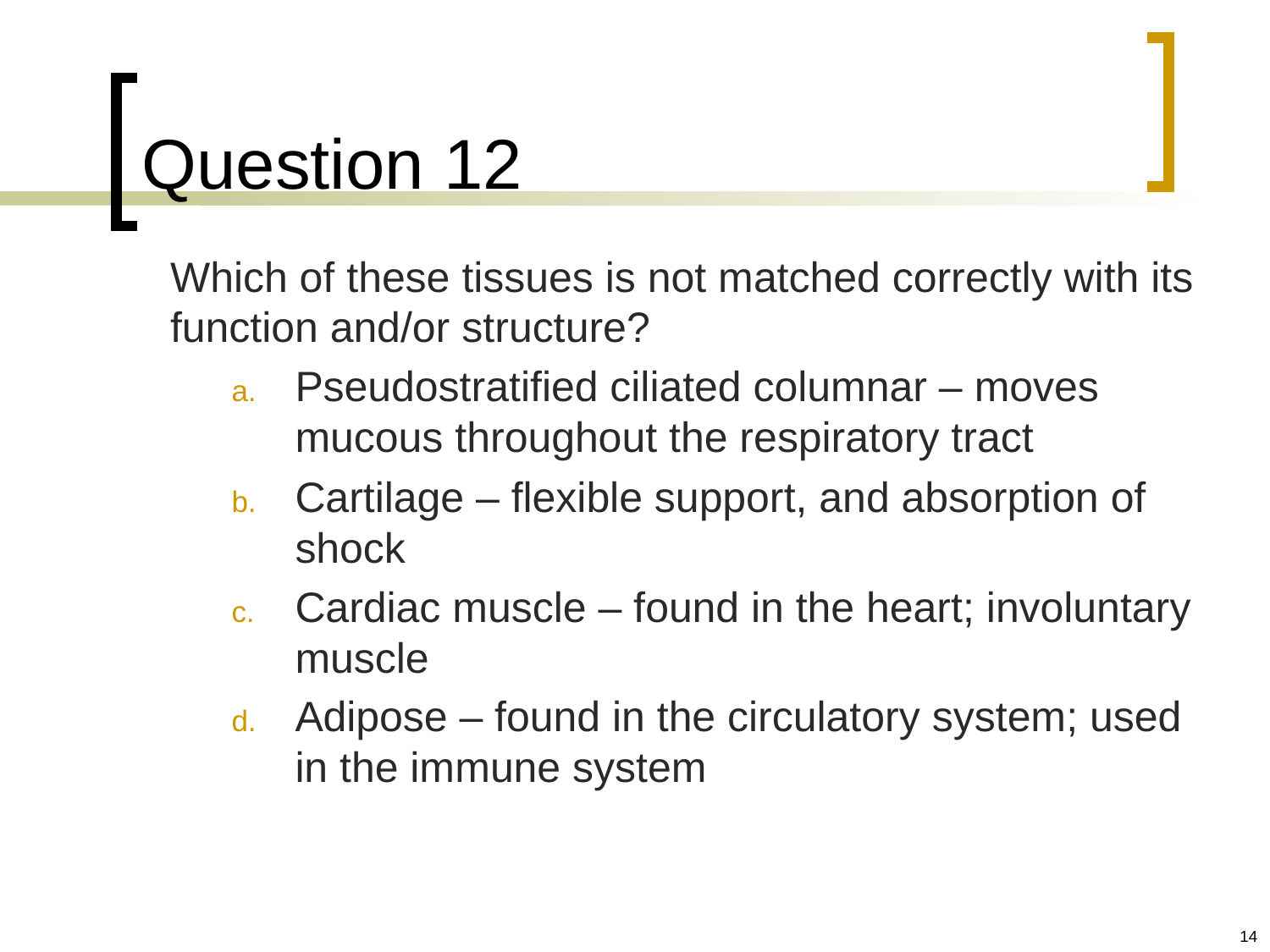

# Question 12
	Which of these tissues is not matched correctly with its function and/or structure?
Pseudostratified ciliated columnar – moves mucous throughout the respiratory tract
Cartilage – flexible support, and absorption of shock
Cardiac muscle – found in the heart; involuntary muscle
Adipose – found in the circulatory system; used in the immune system